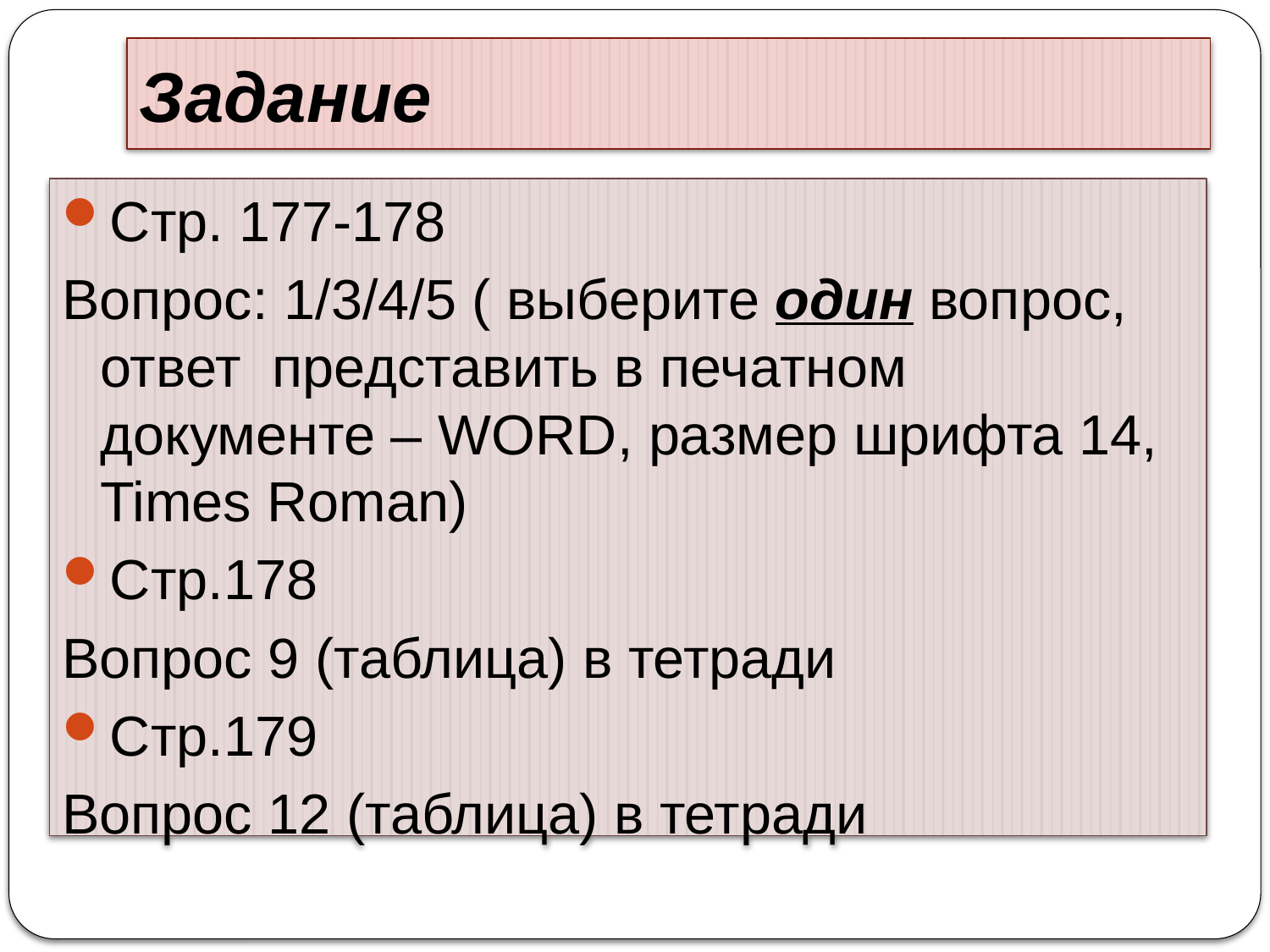

# Задание
Стр. 177-178
Вопрос: 1/3/4/5 ( выберите один вопрос, ответ  представить в печатном документе – WORD, размер шрифта 14, Times Roman)
Стр.178
Вопрос 9 (таблица) в тетради
Стр.179
Вопрос 12 (таблица) в тетради